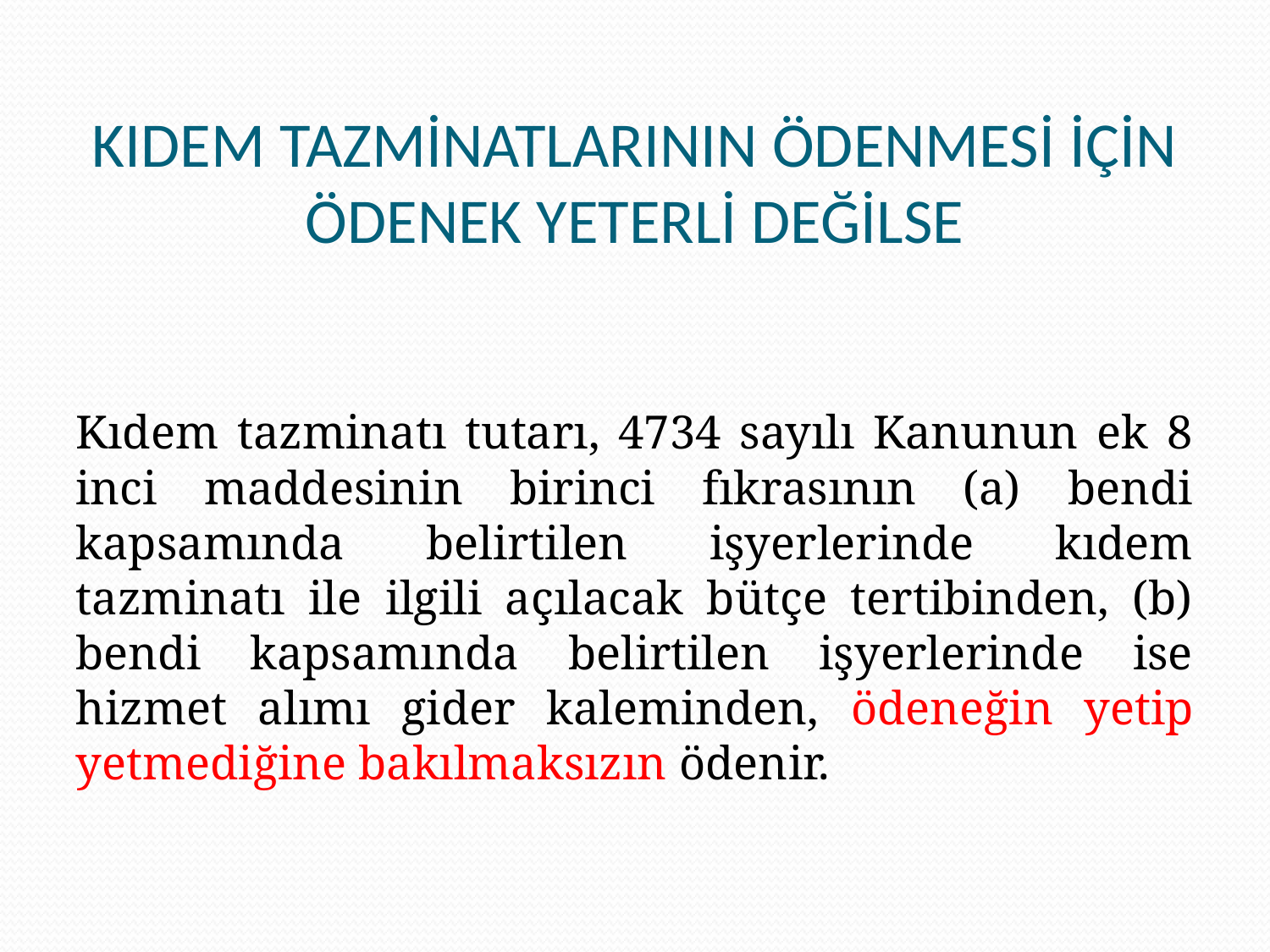

# KIDEM TAZMİNATLARININ ÖDENMESİ İÇİN ÖDENEK YETERLİ DEĞİLSE

Kıdem tazminatı tutarı, 4734 sayılı Kanunun ek 8 inci maddesinin birinci fıkrasının (a) bendi kapsamında belirtilen işyerlerinde kıdem tazminatı ile ilgili açılacak bütçe tertibinden, (b) bendi kapsamında belirtilen işyerlerinde ise hizmet alımı gider kaleminden, ödeneğin yetip yetmediğine bakılmaksızın ödenir.